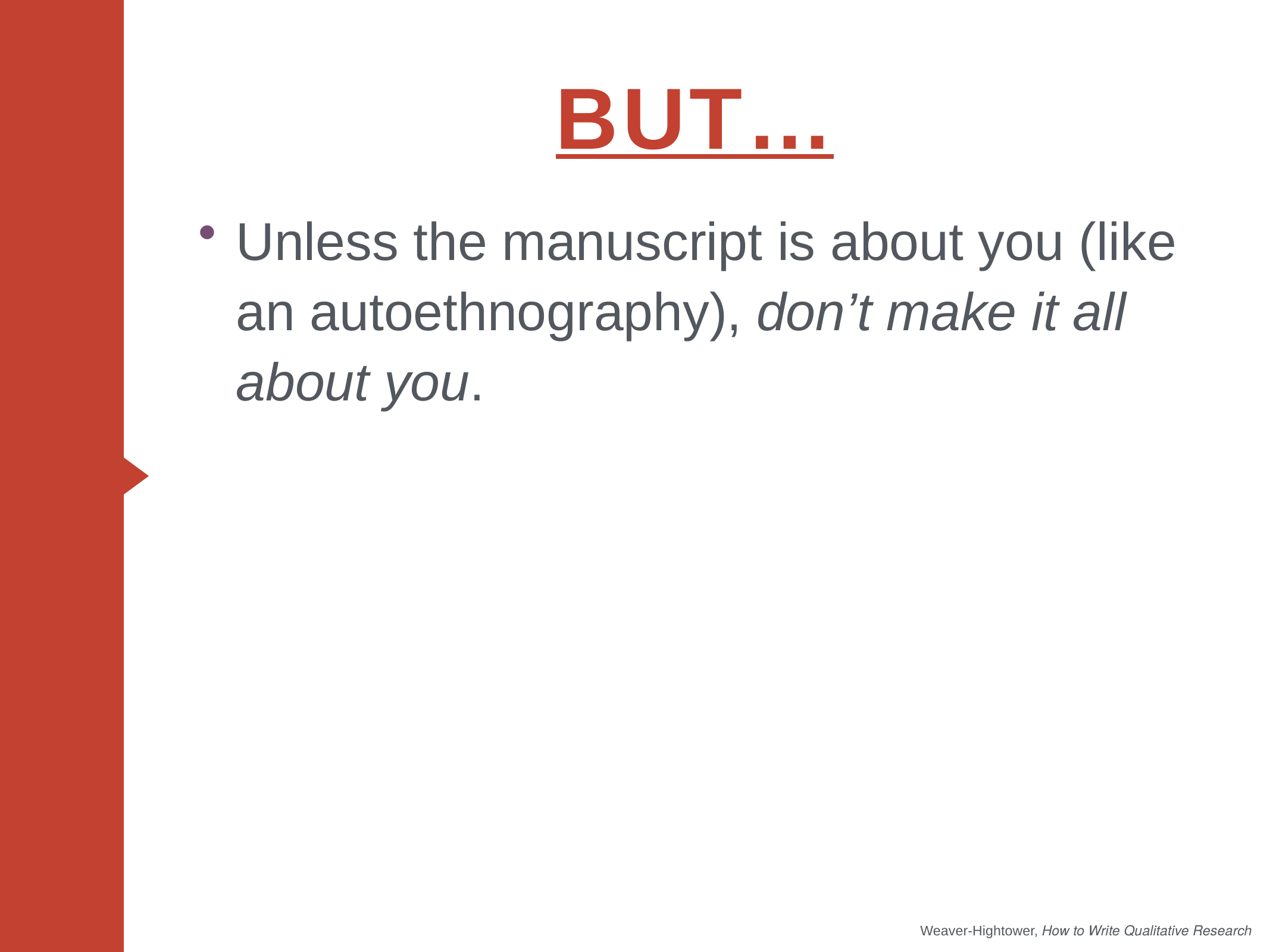

# BUT…
Unless the manuscript is about you (like an autoethnography), don’t make it all about you.